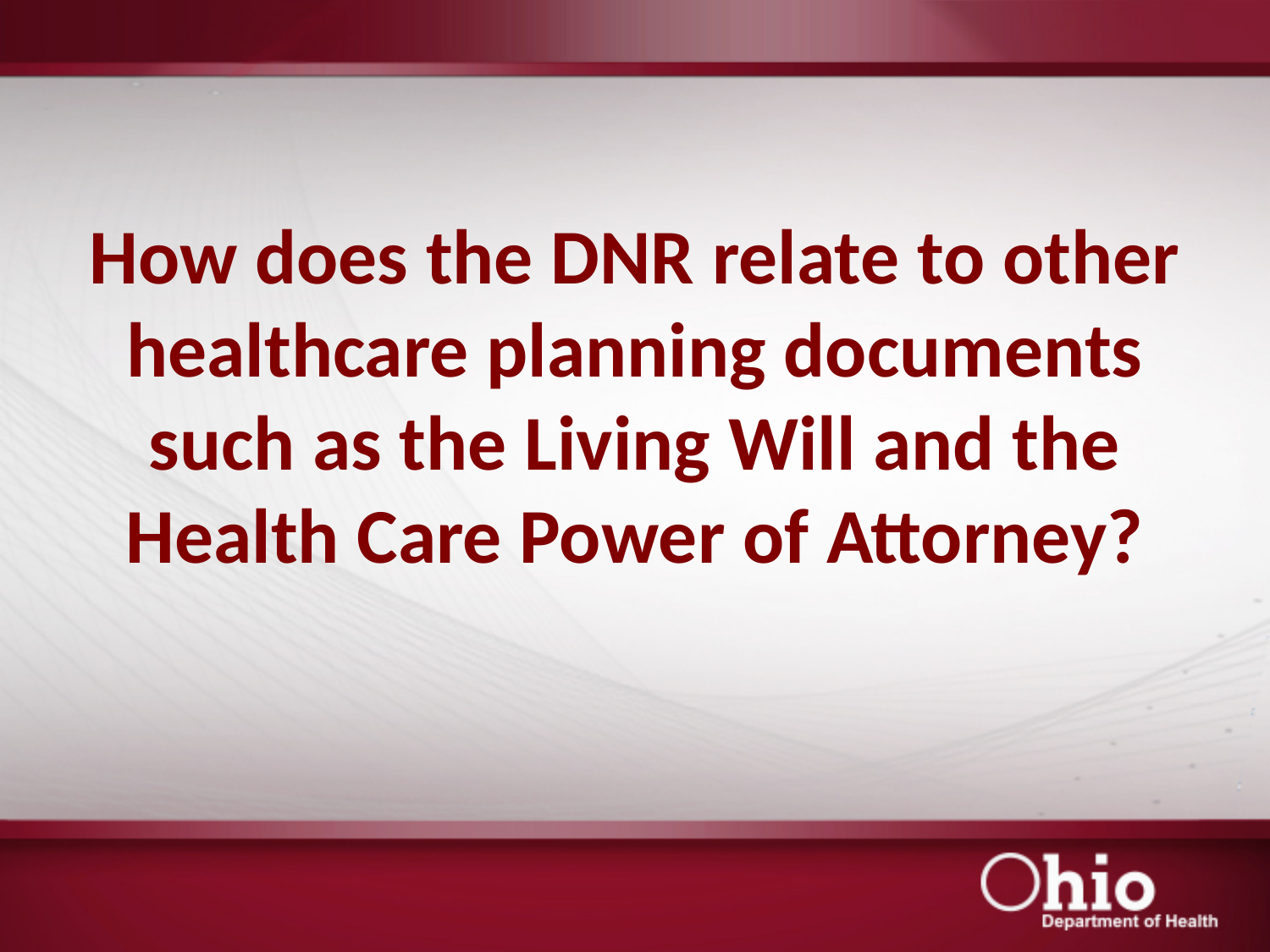

# How does the DNR relate to other healthcare planning documents such as the Living Will and the Health Care Power of Attorney?